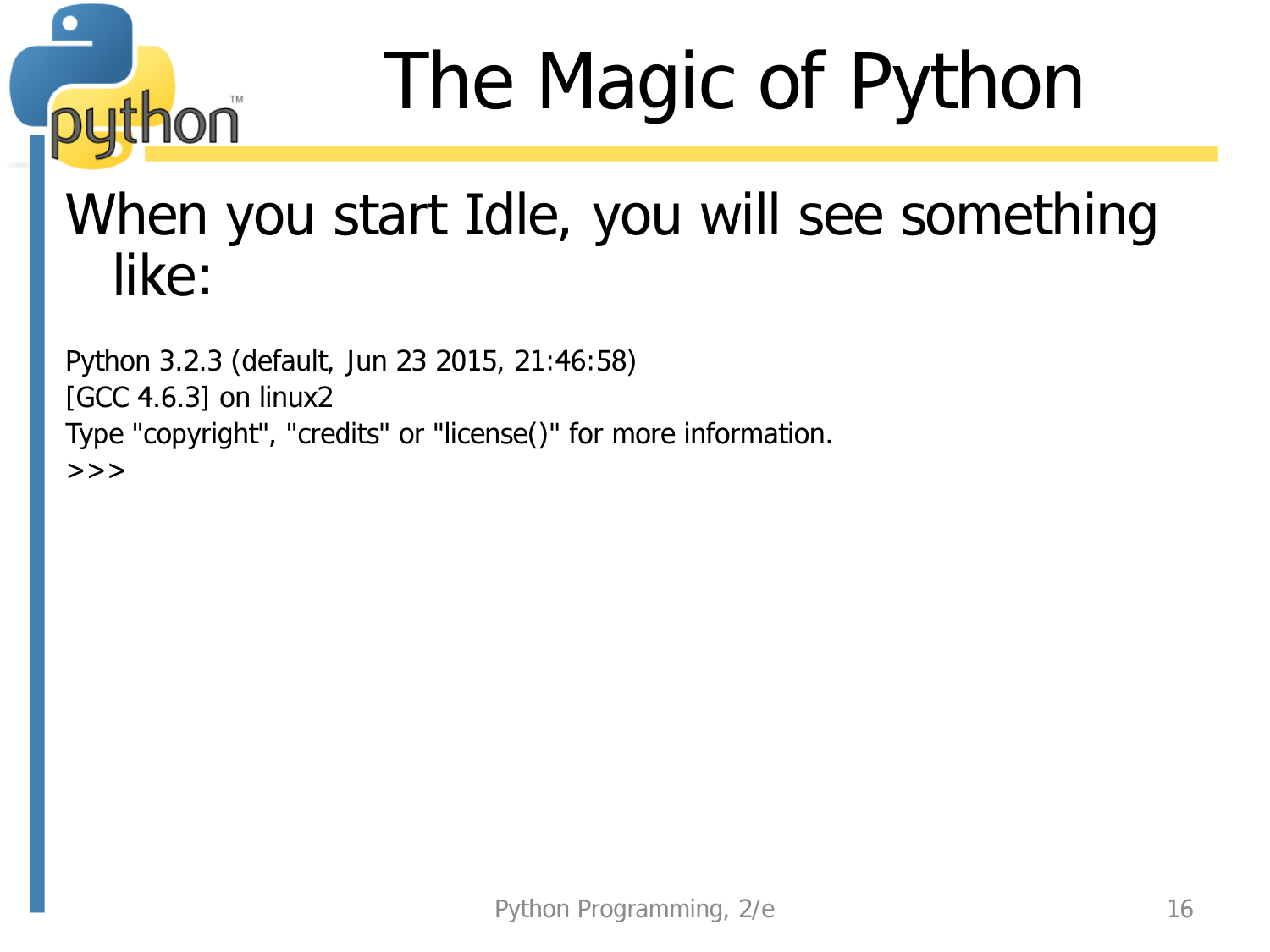

# The Magic of Python
When you start Idle, you will see something like:

Python 3.2.3 (default, Jun 23 2015, 21:46:58)
[GCC 4.6.3] on linux2
Type "copyright", "credits" or "license()" for more information.
>>>
Python Programming, 2/e
16